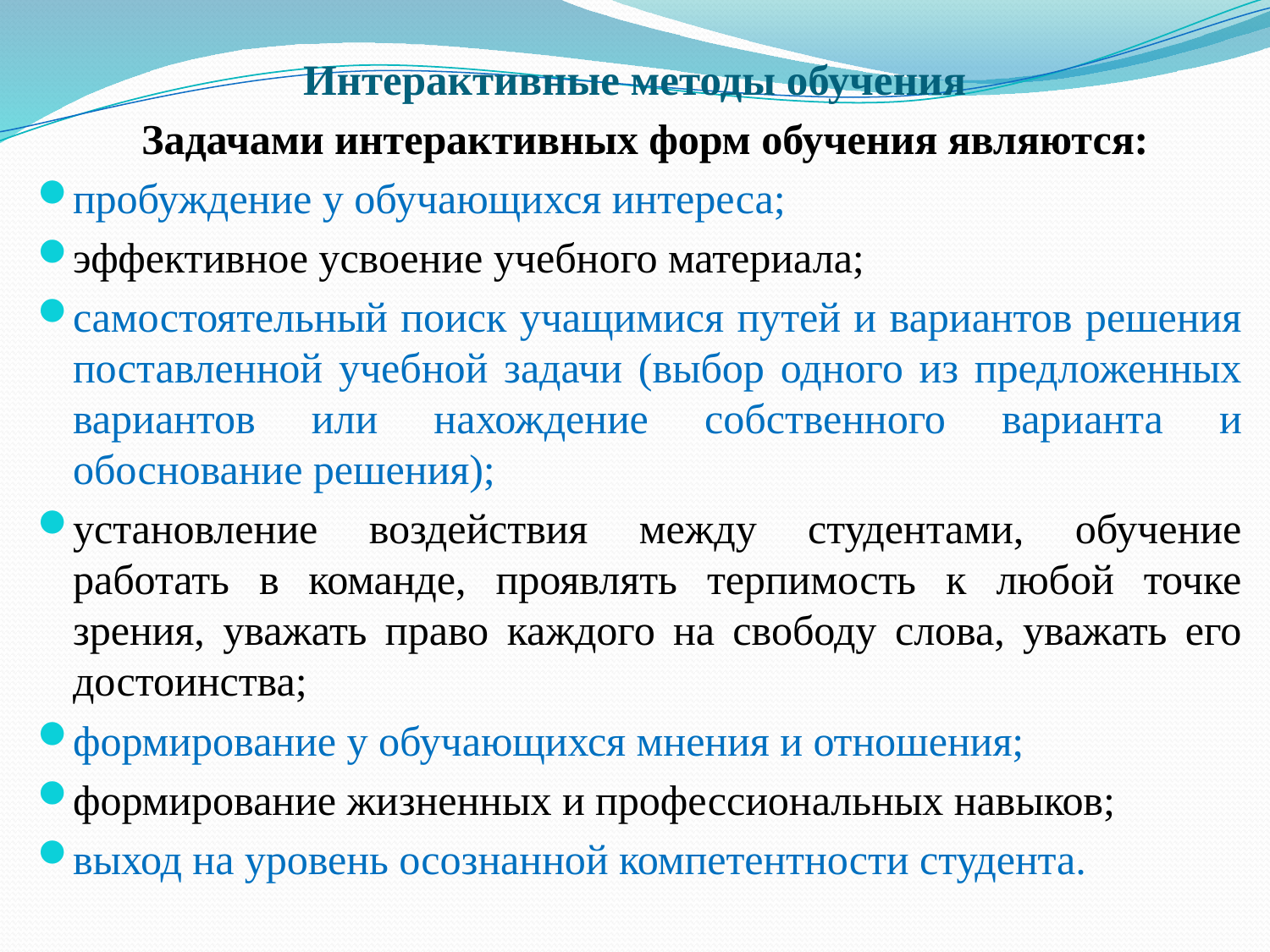

# Интерактивные методы обучения
 Задачами интерактивных форм обучения являются:
пробуждение у обучающихся интереса;
эффективное усвоение учебного материала;
самостоятельный поиск учащимися путей и вариантов решения поставленной учебной задачи (выбор одного из предложенных вариантов или нахождение собственного варианта и обоснование решения);
установление воздействия между студентами, обучение работать в команде, проявлять терпимость к любой точке зрения, уважать право каждого на свободу слова, уважать его достоинства;
формирование у обучающихся мнения и отношения;
формирование жизненных и профессиональных навыков;
выход на уровень осознанной компетентности студента.